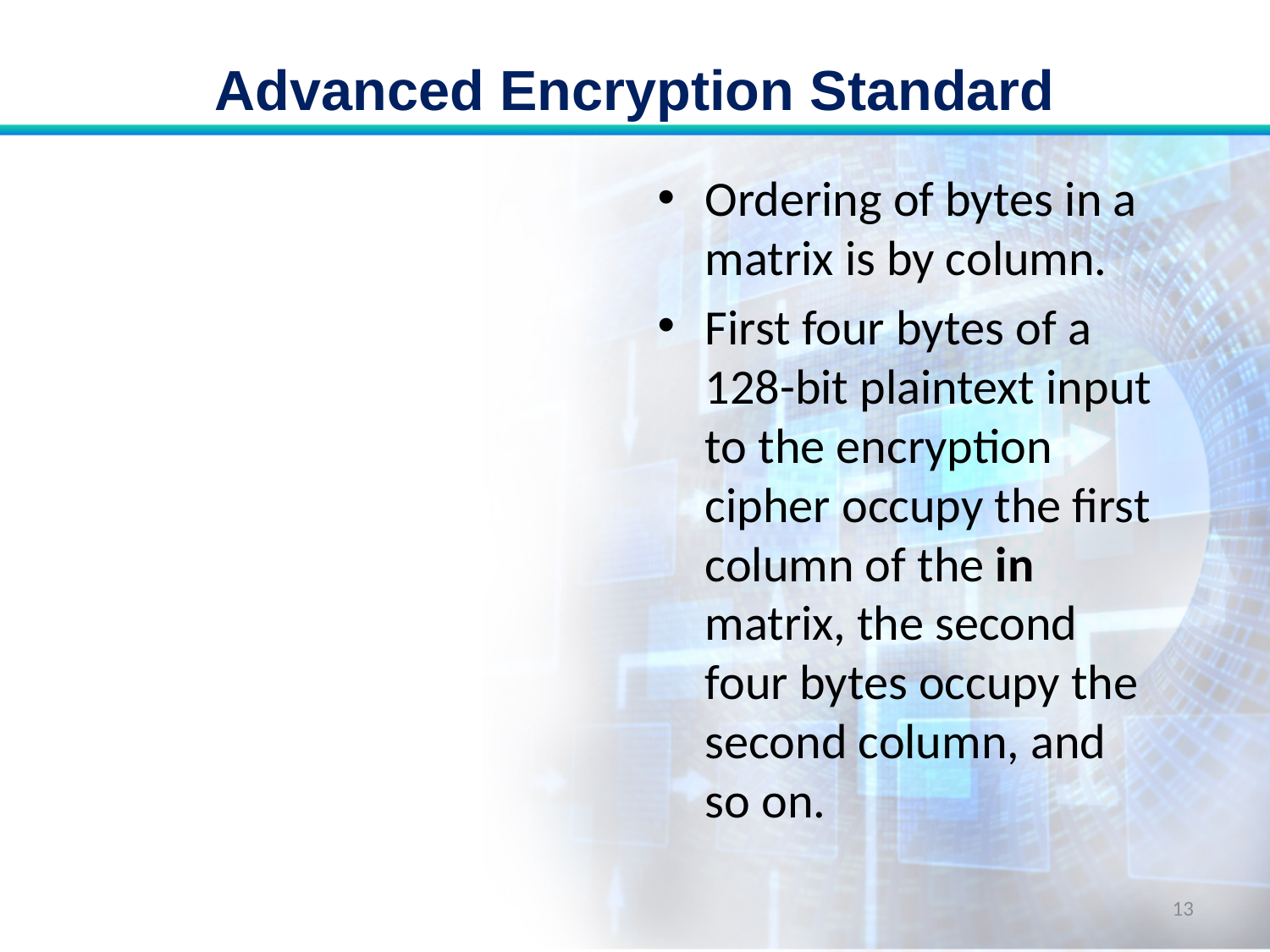

# Advanced Encryption Standard
Ordering of bytes in a matrix is by column.
First four bytes of a 128-bit plaintext input to the encryption cipher occupy the first column of the in matrix, the second four bytes occupy the second column, and so on.
13